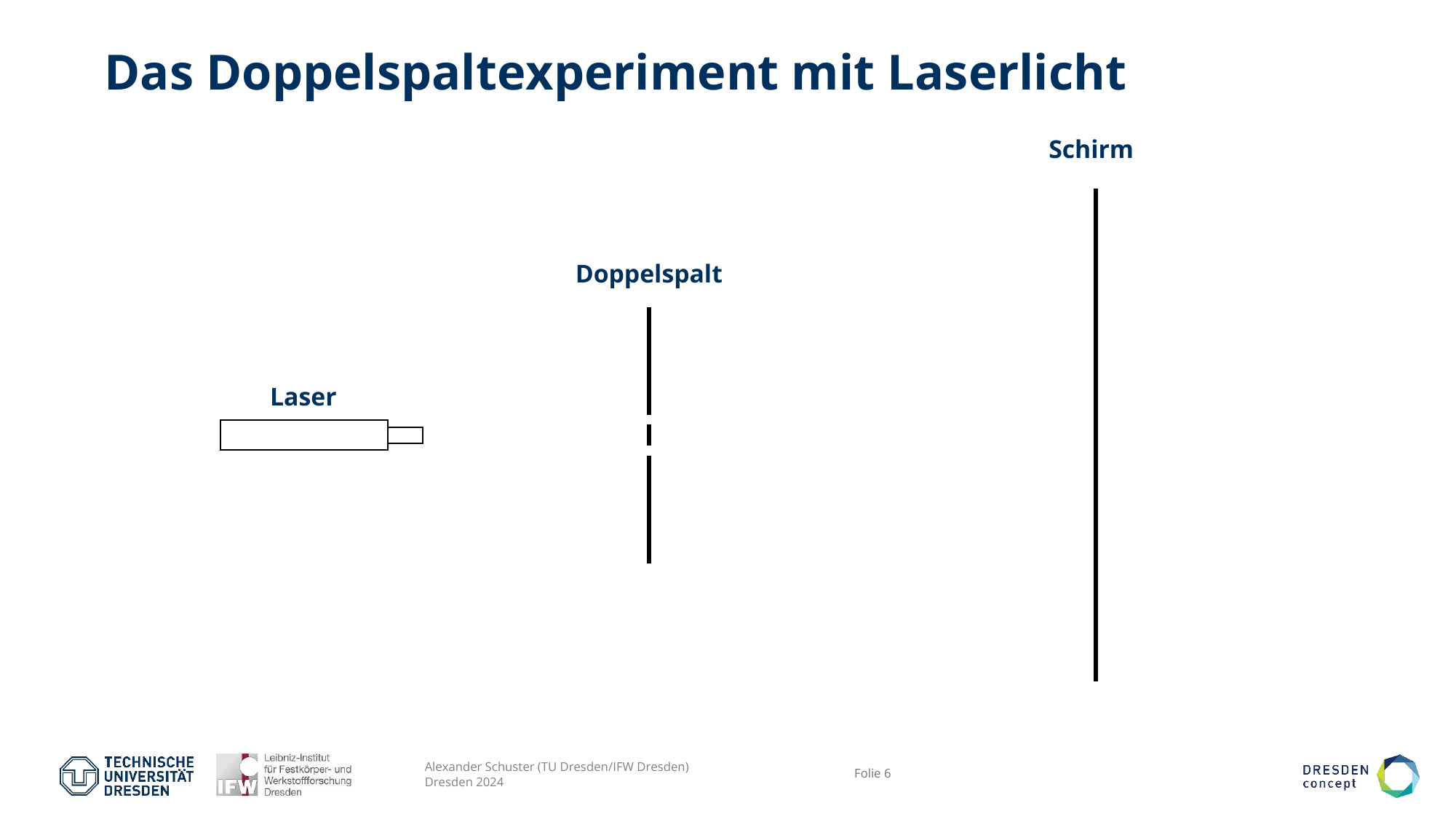

# Das Doppelspaltexperiment mit Laserlicht
Schirm
Doppelspalt
Laser